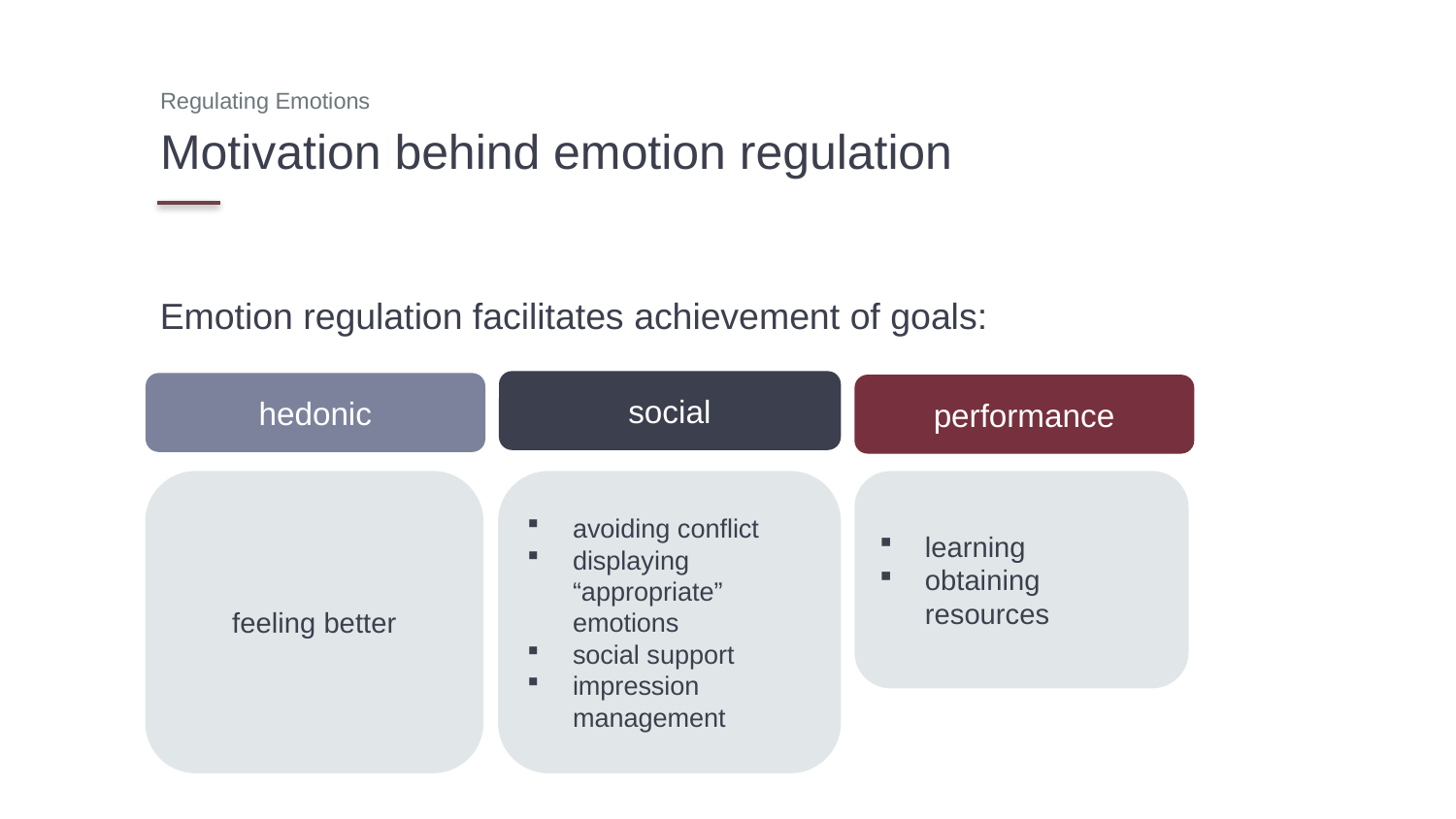

Regulating Emotions
# Motivation behind emotion regulation
Emotion regulation facilitates achievement of goals:
social
hedonic
performance
feeling better
avoiding conflict
displaying “appropriate” emotions
social support
impression management
learning
obtaining resources